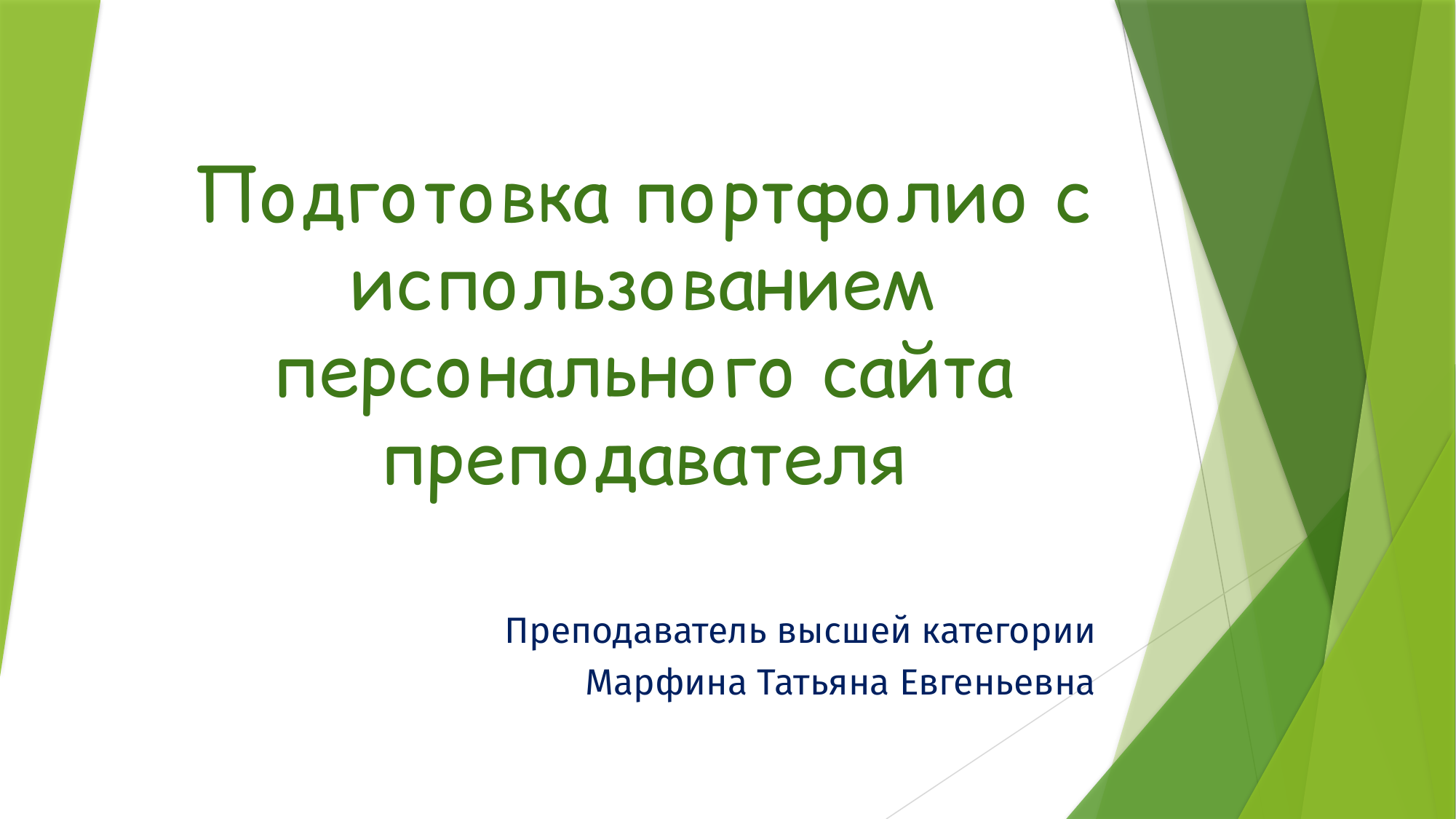

# Подготовка портфолио с использованием персонального сайта преподавателя
Преподаватель высшей категории
Марфина Татьяна Евгеньевна